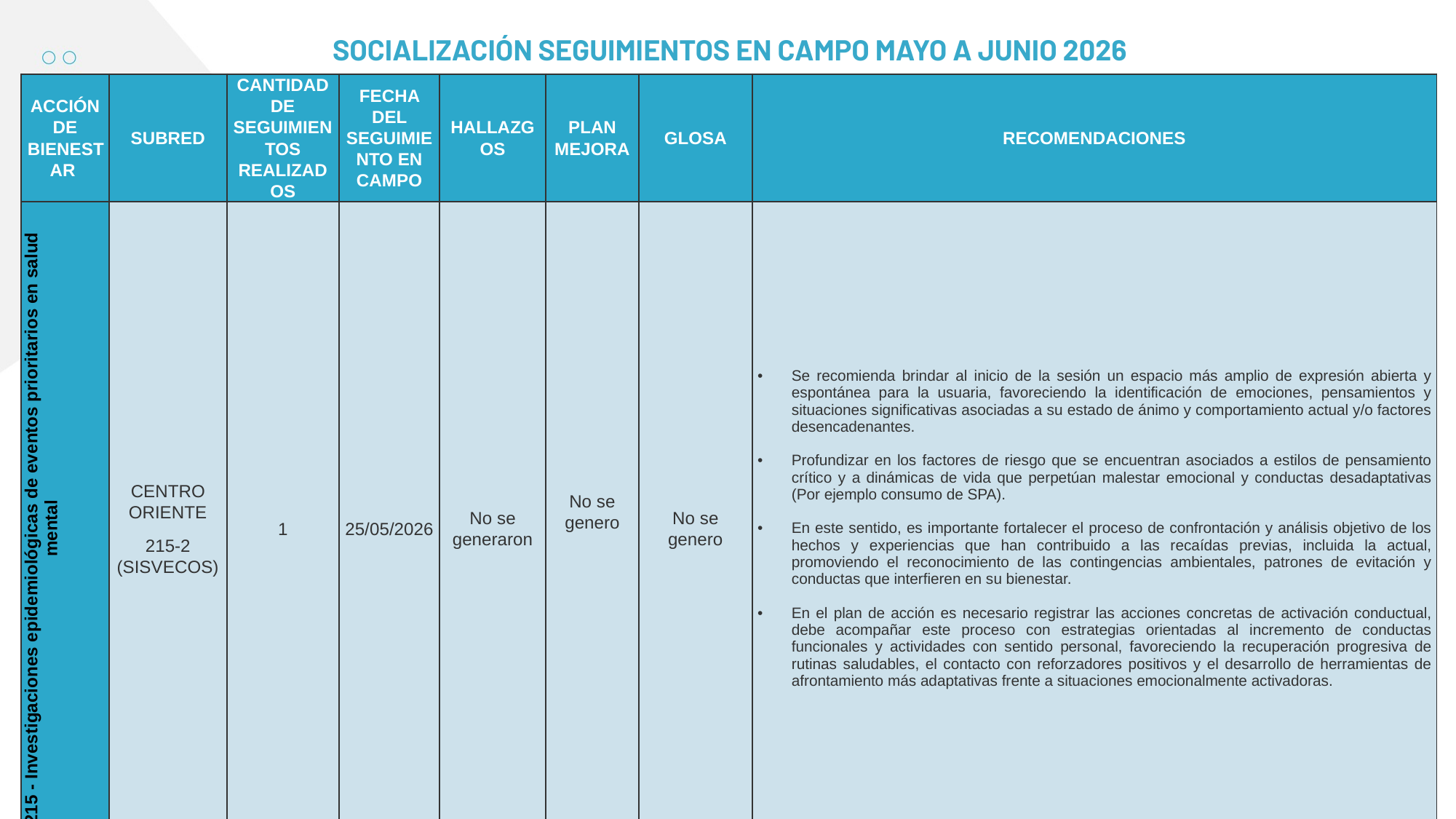

# SOCIALIZACIÓN SEGUIMIENTOS EN CAMPO MAYO A JUNIO 2026
| ACCIÓN DE BIENESTAR | SUBRED | CANTIDAD DE SEGUIMIENTOS REALIZADOS | FECHA DEL SEGUIMIENTO EN CAMPO | HALLAZGOS | PLAN MEJORA | GLOSA | RECOMENDACIONES |
| --- | --- | --- | --- | --- | --- | --- | --- |
| 215 - Investigaciones epidemiológicas de eventos prioritarios en salud mental | CENTRO ORIENTE 215-2 (SISVECOS) | 1 | 25/05/2026 | No se generaron | No se genero | No se genero | Se recomienda brindar al inicio de la sesión un espacio más amplio de expresión abierta y espontánea para la usuaria, favoreciendo la identificación de emociones, pensamientos y situaciones significativas asociadas a su estado de ánimo y comportamiento actual y/o factores desencadenantes. Profundizar en los factores de riesgo que se encuentran asociados a estilos de pensamiento crítico y a dinámicas de vida que perpetúan malestar emocional y conductas desadaptativas (Por ejemplo consumo de SPA). En este sentido, es importante fortalecer el proceso de confrontación y análisis objetivo de los hechos y experiencias que han contribuido a las recaídas previas, incluida la actual, promoviendo el reconocimiento de las contingencias ambientales, patrones de evitación y conductas que interfieren en su bienestar. En el plan de acción es necesario registrar las acciones concretas de activación conductual, debe acompañar este proceso con estrategias orientadas al incremento de conductas funcionales y actividades con sentido personal, favoreciendo la recuperación progresiva de rutinas saludables, el contacto con reforzadores positivos y el desarrollo de herramientas de afrontamiento más adaptativas frente a situaciones emocionalmente activadoras. |